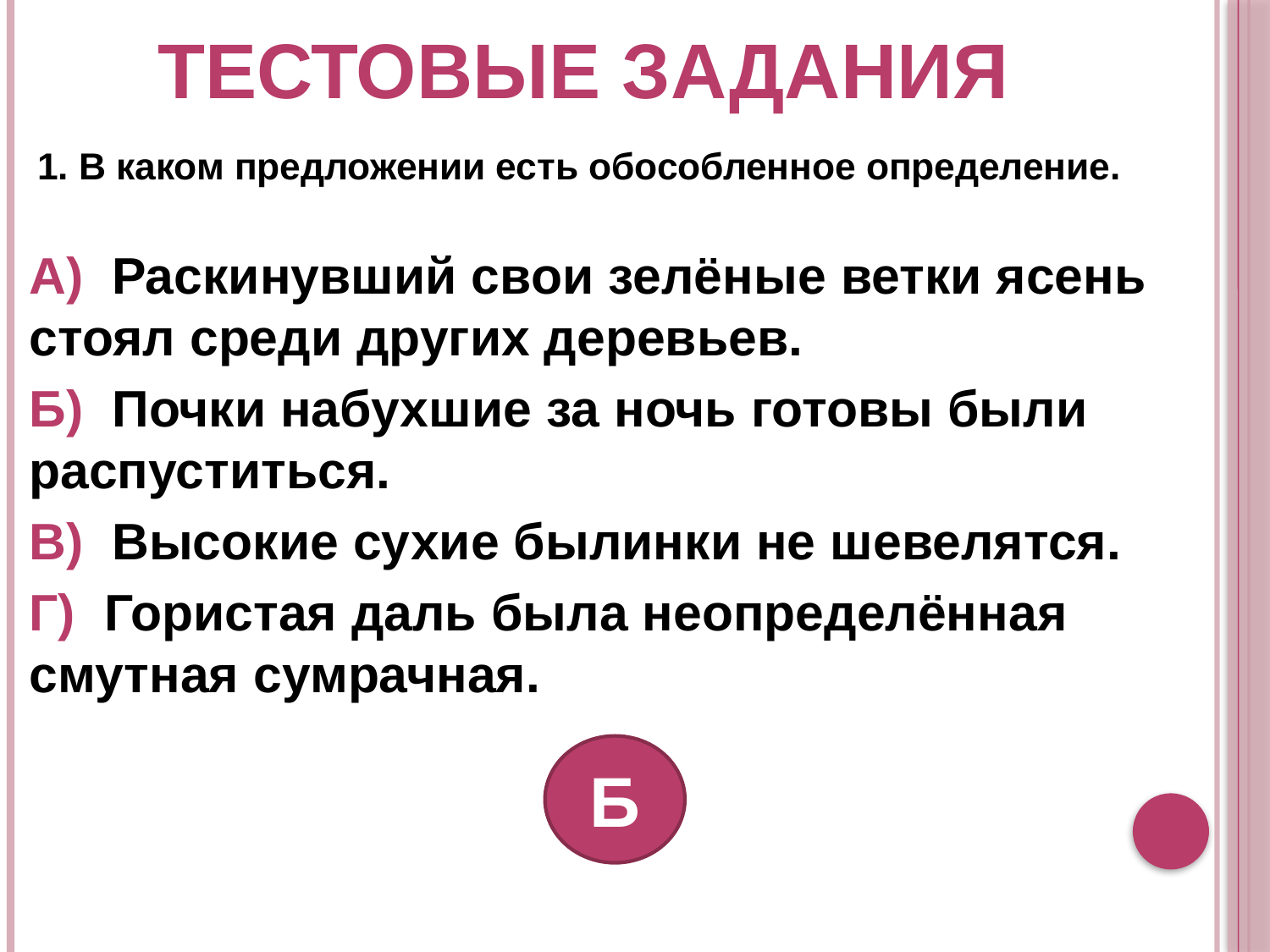

# Тестовые задания
 1. В каком предложении есть обособленное определение.
А)  Раскинувший свои зелёные ветки ясень  стоял среди других деревьев.
Б)  Почки набухшие за ночь готовы были распуститься.
В)  Высокие сухие былинки не шевелятся.
Г)  Гористая даль была неопределённая смутная сумрачная.

Б